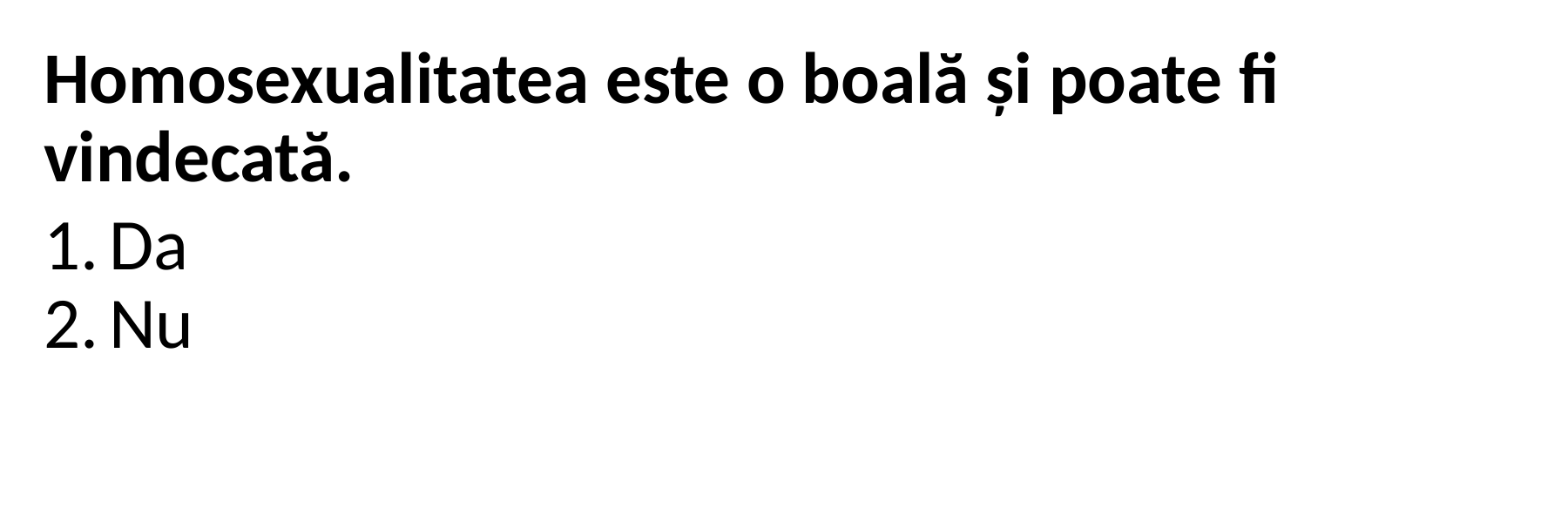

Homosexualitatea este o boală și poate fi vindecată.
Da
Nu